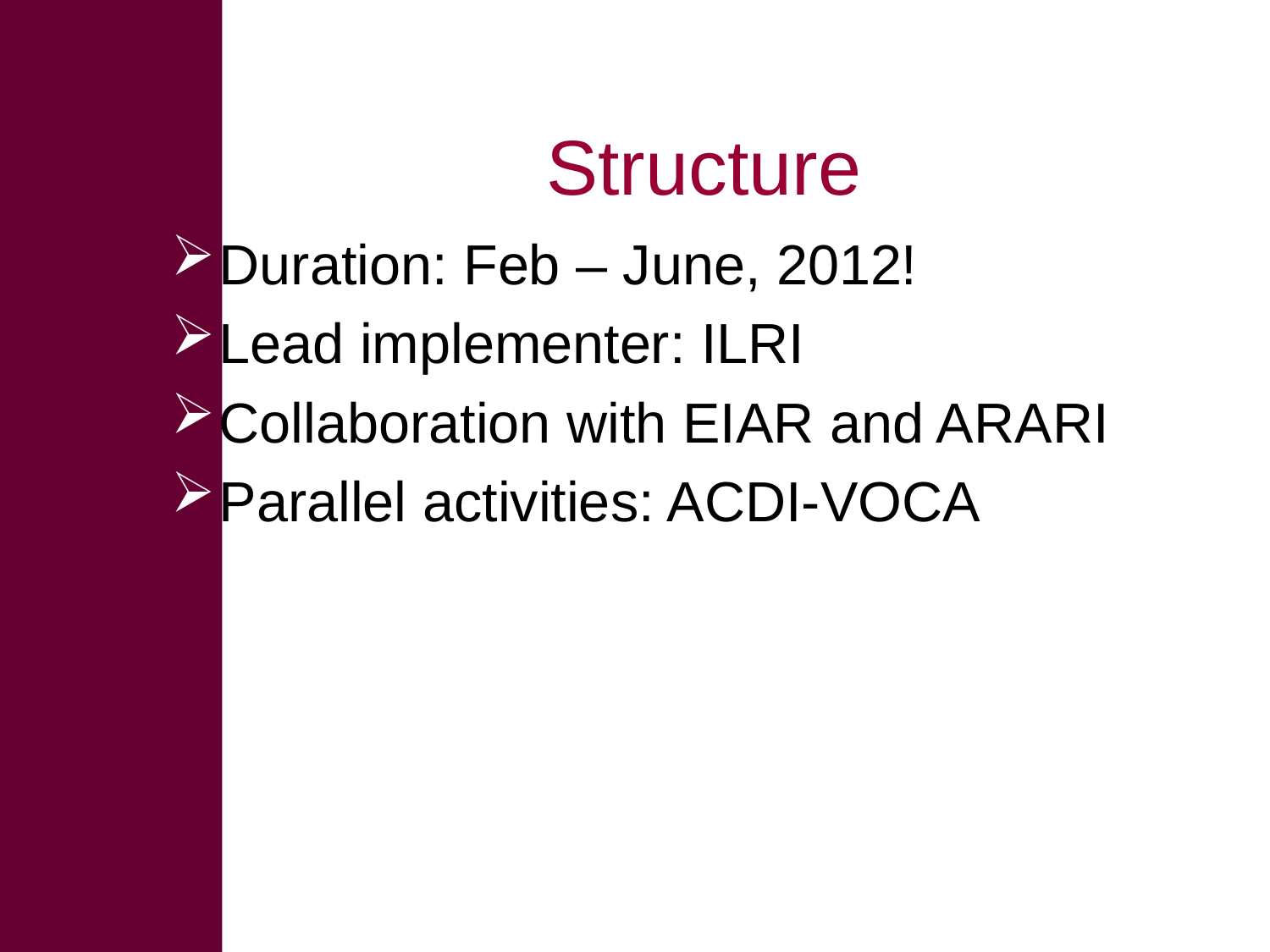

# Structure
Duration: Feb – June, 2012!
Lead implementer: ILRI
Collaboration with EIAR and ARARI
Parallel activities: ACDI-VOCA

Implementation
Co-ordination: ILRI (Alan)
India research: ILRI (Nils)
Tanzania research: CIAT (Brigitte)
Additional inputs
on feeds: Ben, Michael
on value chains/ economic assessment: Ayele?
on Tz dairy scene and wider issues: Amos